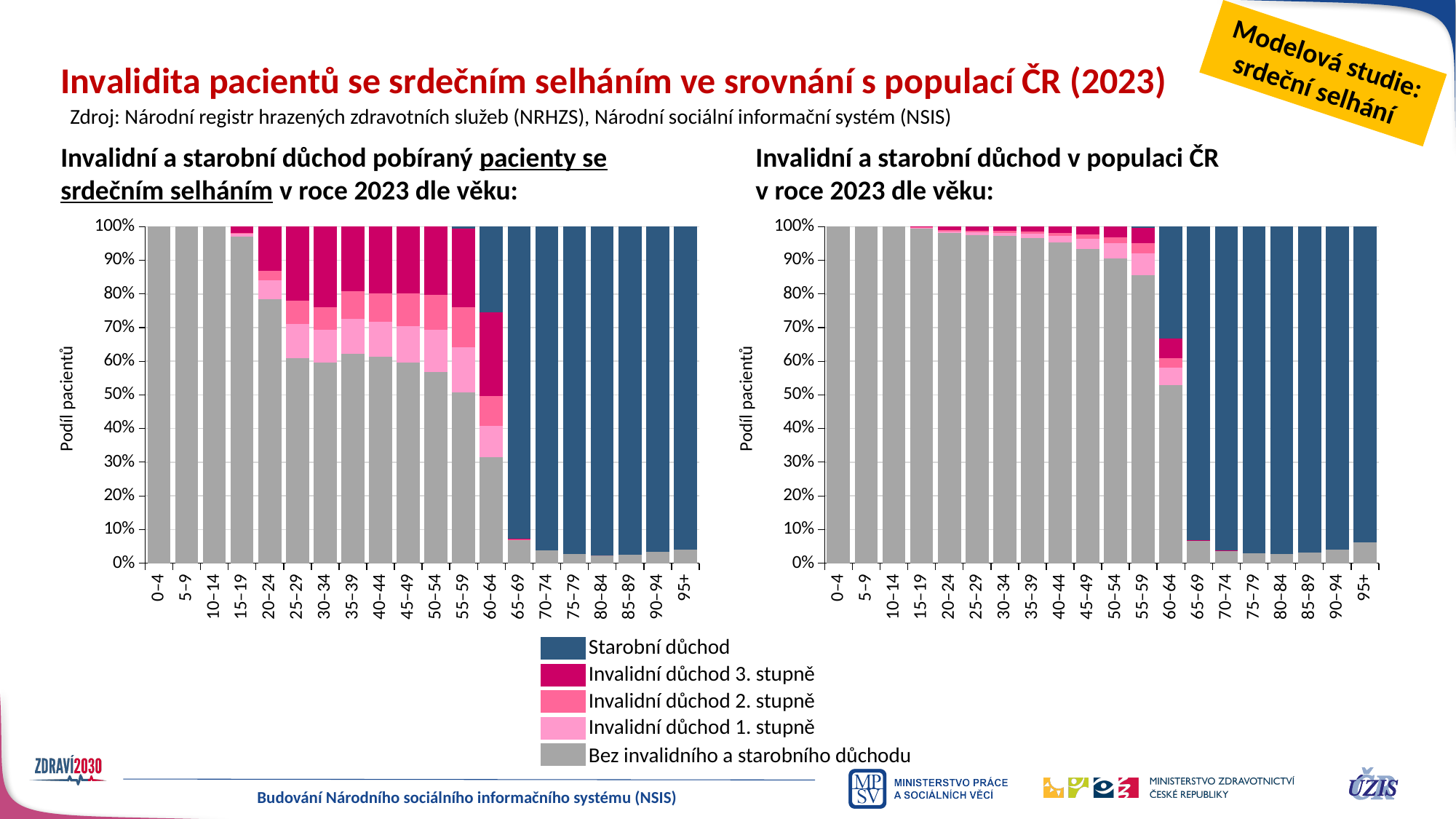

Modelová studie:
srdeční selhání
# Invalidita pacientů se srdečním selháním ve srovnání s populací ČR (2023)
Zdroj: Národní registr hrazených zdravotních služeb (NRHZS), Národní sociální informační systém (NSIS)
Invalidní a starobní důchod pobíraný pacienty se srdečním selháním v roce 2023 dle věku:
Invalidní a starobní důchod v populaci ČR
v roce 2023 dle věku:

### Chart

| Category | Bez invalidního a starobního důchodu | Invalidní důchod 1. stupně | Invalidní důchod 2. stupně | Invalidní důchod 3. stupně | Starobní důchod |
|---|---|---|---|---|---|
| 0–4 | 1.0 | 0.0 | 0.0 | 0.0 | 0.0 |
| 5–9 | 1.0 | 0.0 | 0.0 | 0.0 | 0.0 |
| 10–14 | 1.0 | 0.0 | 0.0 | 0.0 | 0.0 |
| 15–19 | 0.9704142011834319 | 0.0073964497041420114 | 0.0029585798816568047 | 0.019230769230769232 | 0.0 |
| 20–24 | 0.7845433255269321 | 0.05620608899297424 | 0.02810304449648712 | 0.13114754098360656 | 0.0 |
| 25–29 | 0.6083916083916084 | 0.10256410256410256 | 0.06993006993006994 | 0.2191142191142191 | 0.0 |
| 30–34 | 0.5952732644017725 | 0.09896602658788774 | 0.06646971935007386 | 0.23929098966026588 | 0.0 |
| 35–39 | 0.6214285714285714 | 0.10357142857142858 | 0.08214285714285714 | 0.19285714285714287 | 0.0 |
| 40–44 | 0.6133782078249895 | 0.10433319310054691 | 0.08498106857383256 | 0.19730753050063105 | 0.0 |
| 45–49 | 0.5970206264323912 | 0.10676088617265088 | 0.0985485103132162 | 0.19766997708174178 | 0.0 |
| 50–54 | 0.5685369318181818 | 0.12417140151515152 | 0.10523200757575757 | 0.2020596590909091 | 0.0 |
| 55–59 | 0.5083745994756772 | 0.1333381881736091 | 0.11855519953393534 | 0.23427031750655403 | 0.005461695310224293 |
| 60–64 | 0.3158803789972365 | 0.09119621002763521 | 0.08927161468614292 | 0.2500986971969996 | 0.2535530990919858 |
| 65–69 | 0.0697468529533822 | 0.000331996126711855 | 0.0003873288144971642 | 0.002877299764836077 | 0.9266565223405727 |
| 70–74 | 0.03782567751386418 | 0.0 | 0.0 | 0.0 | 0.9621743224861358 |
| 75–79 | 0.028293336485794223 | 0.0 | 1.3135253707425359e-05 | 0.0 | 0.9716935282604984 |
| 80–84 | 0.022761894901867984 | 0.0 | 0.0 | 1.4790055166905773e-05 | 0.9772233150429651 |
| 85–89 | 0.025684720568307805 | 0.0 | 0.0 | 0.0 | 0.9743152794316922 |
| 90–94 | 0.033833184124142046 | 0.0 | 0.0 | 0.0 | 0.966166815875858 |
| 95+ | 0.03947177477869685 | 0.0 | 0.0 | 0.0 | 0.9605282252213031 |

### Chart

| Category | Bez invalidního a starobního důchodu | Invalidní důchod 1. stupně | Invalidní důchod 2. stupně | Invalidní důchod 3. stupně | Starobní důchod |
|---|---|---|---|---|---|
| 0–4 | 1.0 | 0.0 | 0.0 | 0.0 | 0.0 |
| 5–9 | 1.0 | 0.0 | 0.0 | 0.0 | 0.0 |
| 10–14 | 1.0 | 0.0 | 0.0 | 0.0 | 0.0 |
| 15–19 | 0.9962349649071309 | 0.0007997623563284052 | 0.0005290735588018681 | 0.0024361991777388345 | 0.0 |
| 20–24 | 0.980469262295082 | 0.005627049180327869 | 0.003122950819672131 | 0.010780737704918032 | 0.0 |
| 25–29 | 0.975425476807158 | 0.007805980692253355 | 0.0039086413939251234 | 0.012858017424064045 | 1.8836825994819873e-06 |
| 30–34 | 0.9723672180140737 | 0.009396018030353906 | 0.004709637750363035 | 0.013527126205209383 | 0.0 |
| 35–39 | 0.9665166201619725 | 0.012823628921706836 | 0.005594452214516965 | 0.015065298701803752 | 0.0 |
| 40–44 | 0.9535961977068325 | 0.019520886236340036 | 0.007726640359542194 | 0.019156275697285334 | 0.0 |
| 45–49 | 0.9345228218467655 | 0.029666719807564877 | 0.011921997837490796 | 0.02388846050817882 | 0.0 |
| 50–54 | 0.9055508015436657 | 0.04494288928560795 | 0.018025832193017774 | 0.0314778878033056 | 2.589174402904018e-06 |
| 55–59 | 0.8555225837259551 | 0.06580623538327157 | 0.02876409026668624 | 0.046303422891149956 | 0.0036036677329370783 |
| 60–64 | 0.5281550513013117 | 0.05313709790584992 | 0.027294113762618966 | 0.05989087637333157 | 0.3315228606568879 |
| 65–69 | 0.06733050827704198 | 0.0002936939708823406 | 0.00018336448975722852 | 0.0010100586300186318 | 0.9311823746322998 |
| 70–74 | 0.03907388004395492 | 0.0 | 0.0 | 3.1943983031356216e-06 | 0.960922925557742 |
| 75–79 | 0.0300229513094663 | 1.940093784133525e-06 | 1.940093784133525e-06 | 0.0 | 0.9699731685029654 |
| 80–84 | 0.02734787682565688 | 0.0 | 0.0 | 3.2506688251107664e-06 | 0.972648872505518 |
| 85–89 | 0.03191242007362914 | 0.0 | 0.0 | 0.0 | 0.9680875799263708 |
| 90–94 | 0.040455283618125115 | 0.0 | 0.0 | 0.0 | 0.9595447163818749 |
| 95+ | 0.0628397347828684 | 0.0 | 0.0 | 0.0 | 0.9371602652171316 |
Podíl pacientů
Podíl pacientů
|  | Starobní důchod |
| --- | --- |
|  | Invalidní důchod 3. stupně |
|  | Invalidní důchod 2. stupně |
|  | Invalidní důchod 1. stupně |
|  | Bez invalidního a starobního důchodu |